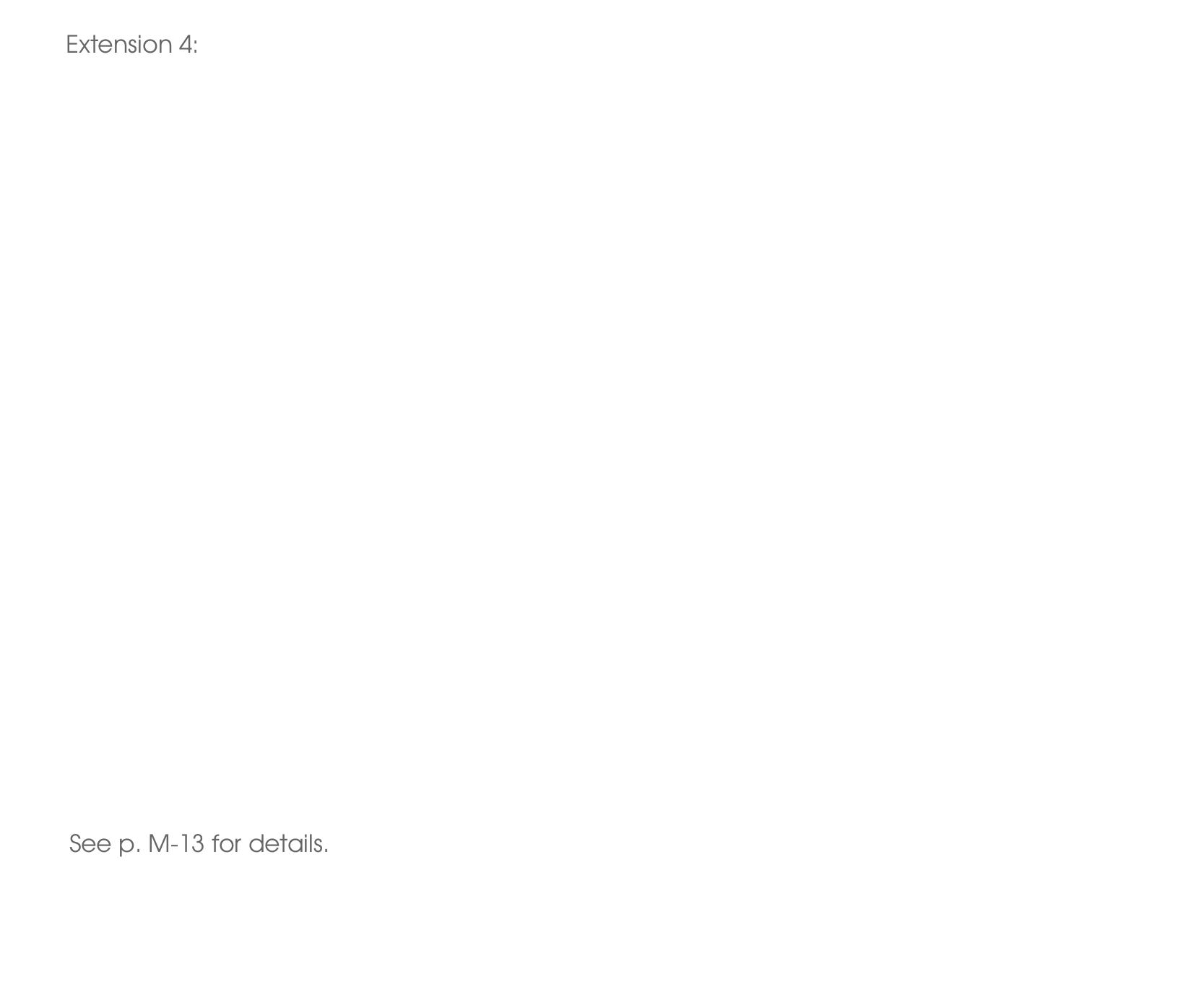

Extension 4:
See p. M-13 for details.